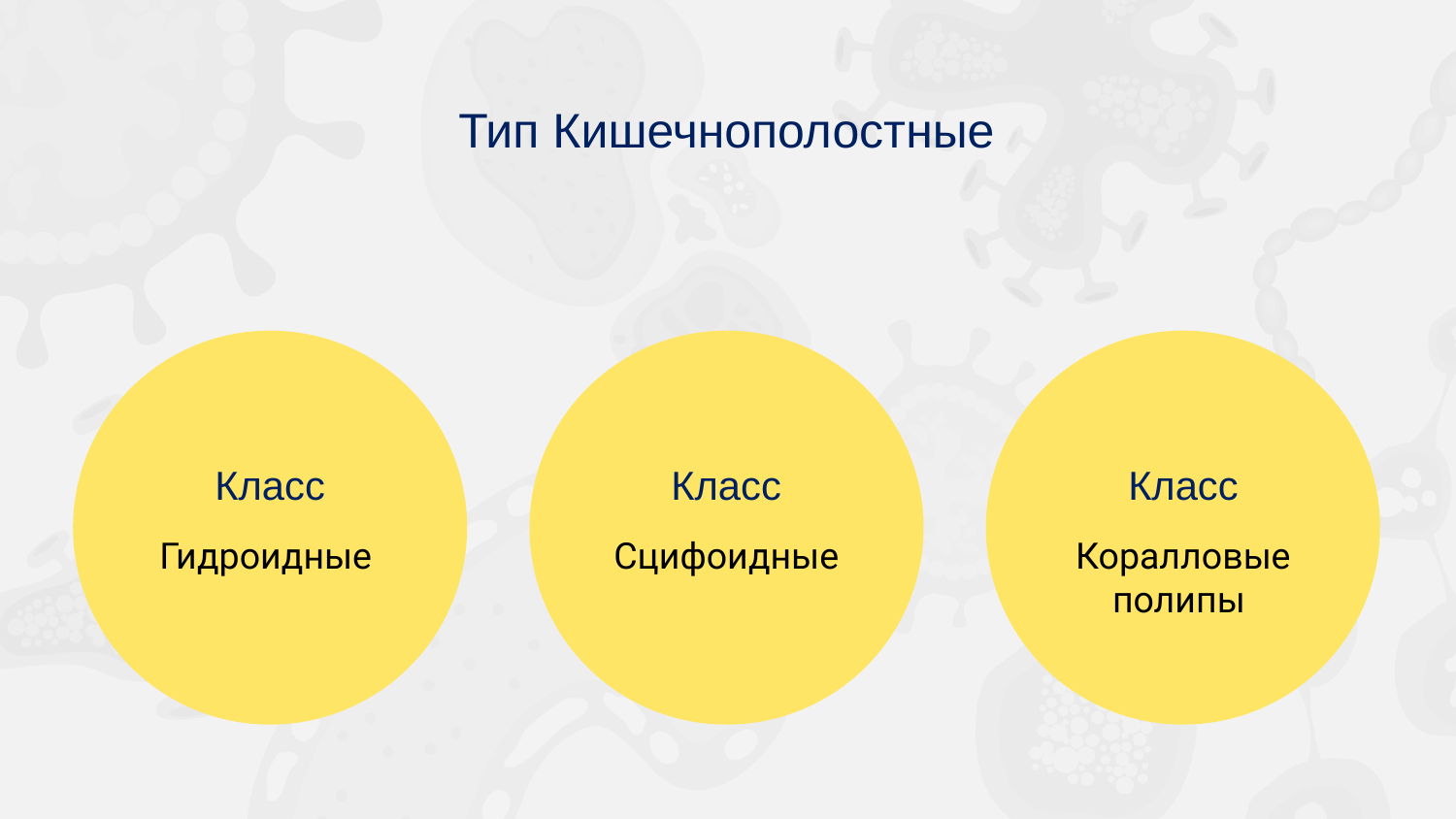

Тип Кишечнополостные

Класс

Сцифоидные
Класс

Гидроидные
Класс

Коралловые полипы